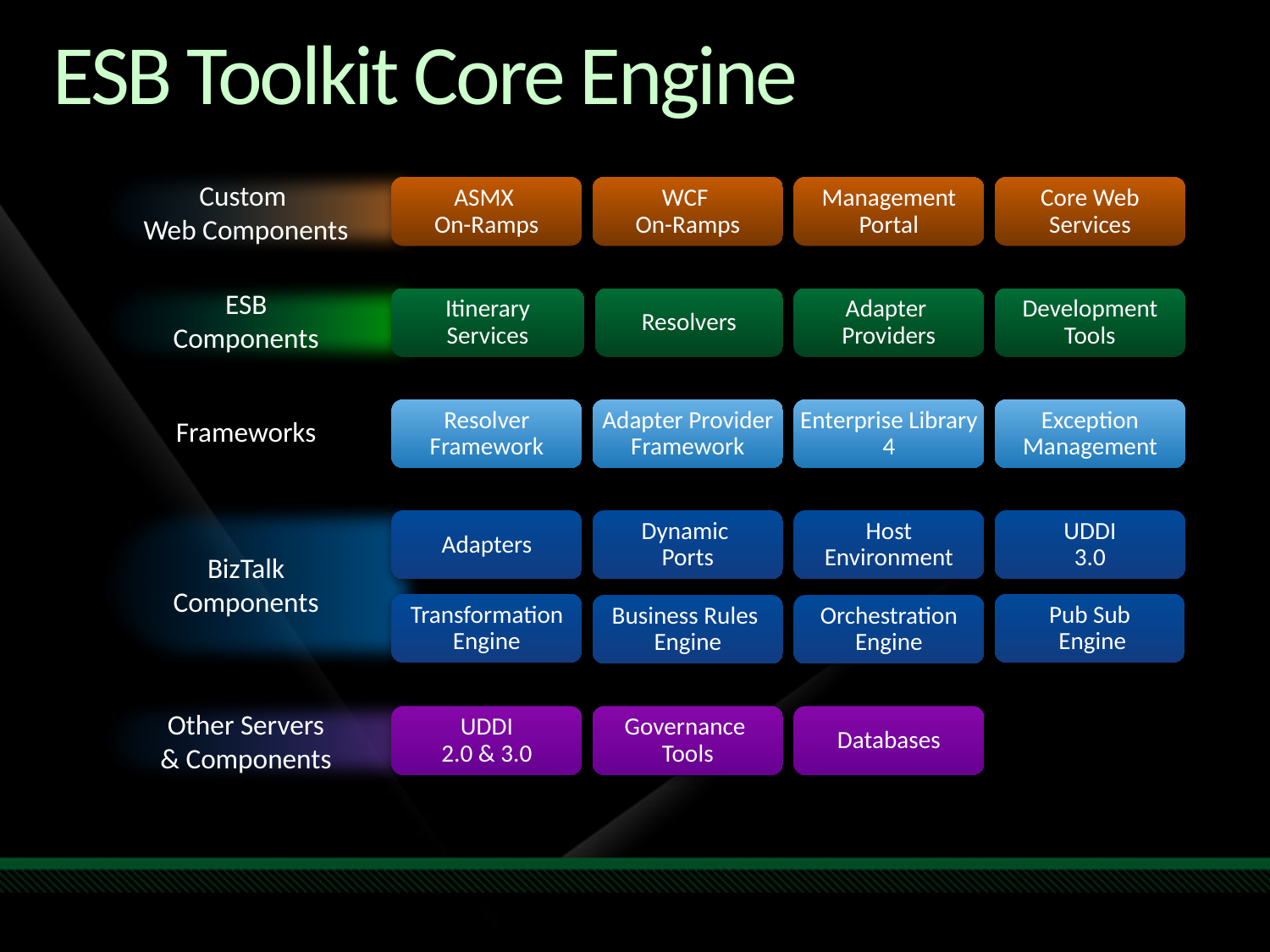

# ESB Toolkit Core Engine

Custom
Web Components
ASMX
On-Ramps
WCF
On-Ramps
Management
Portal
Core Web
Services

ESB
Components
Itinerary
Services
Resolvers
Adapter
Providers
Development
Tools
Frameworks
Resolver
Framework
Adapter Provider
Framework
Enterprise Library
4
Exception
Management

Adapters
Dynamic
Ports
Host
Environment
UDDI
3.0
BizTalk
Components

Transformation
Engine
Pub Sub
 Engine
Business Rules
Engine
Orchestration
Engine
Other Servers
& Components
UDDI
2.0 & 3.0
Governance
Tools
Databases